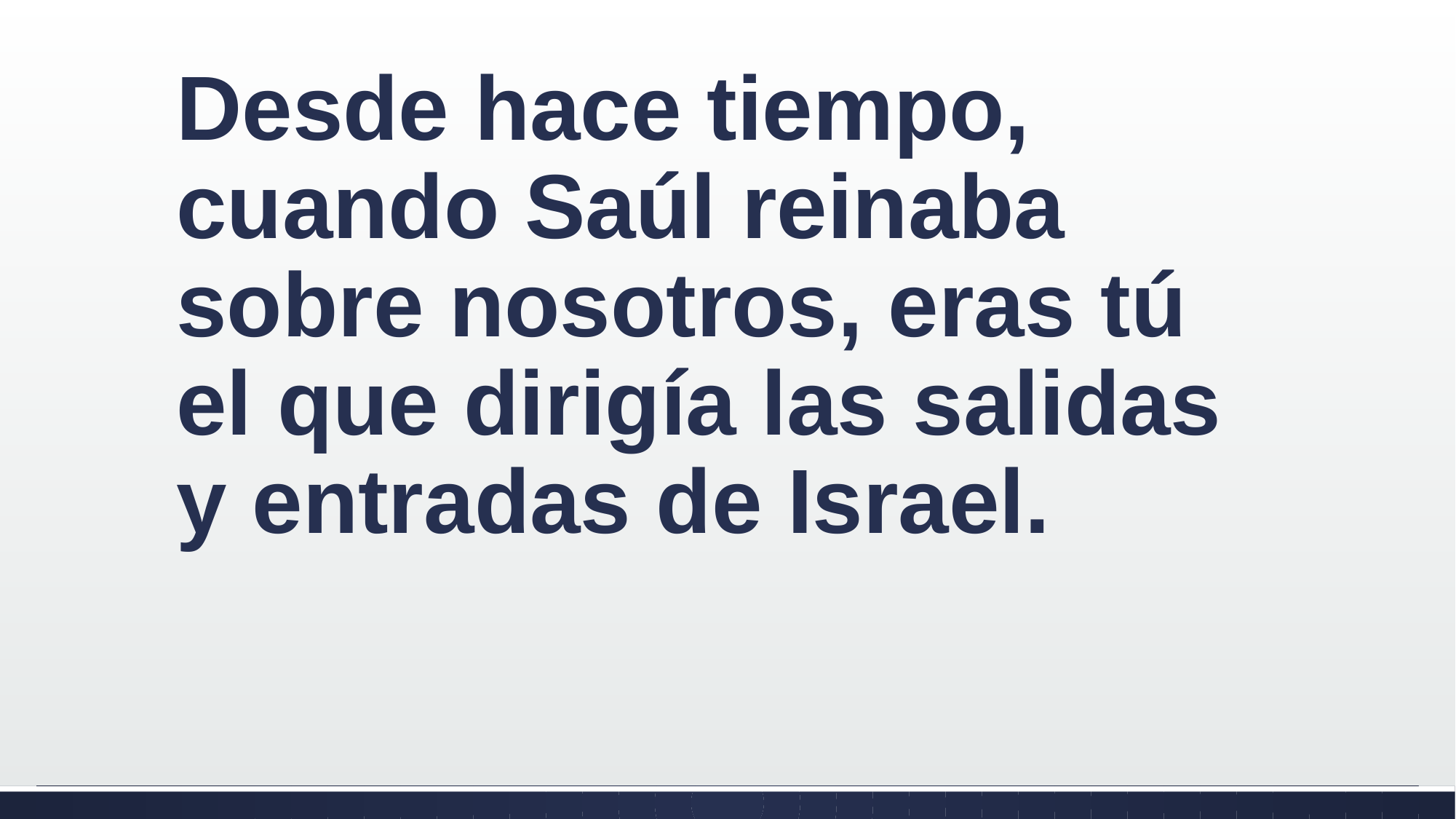

#
Desde hace tiempo, cuando Saúl reinaba sobre nosotros, eras tú el que dirigía las salidas y entradas de Israel.